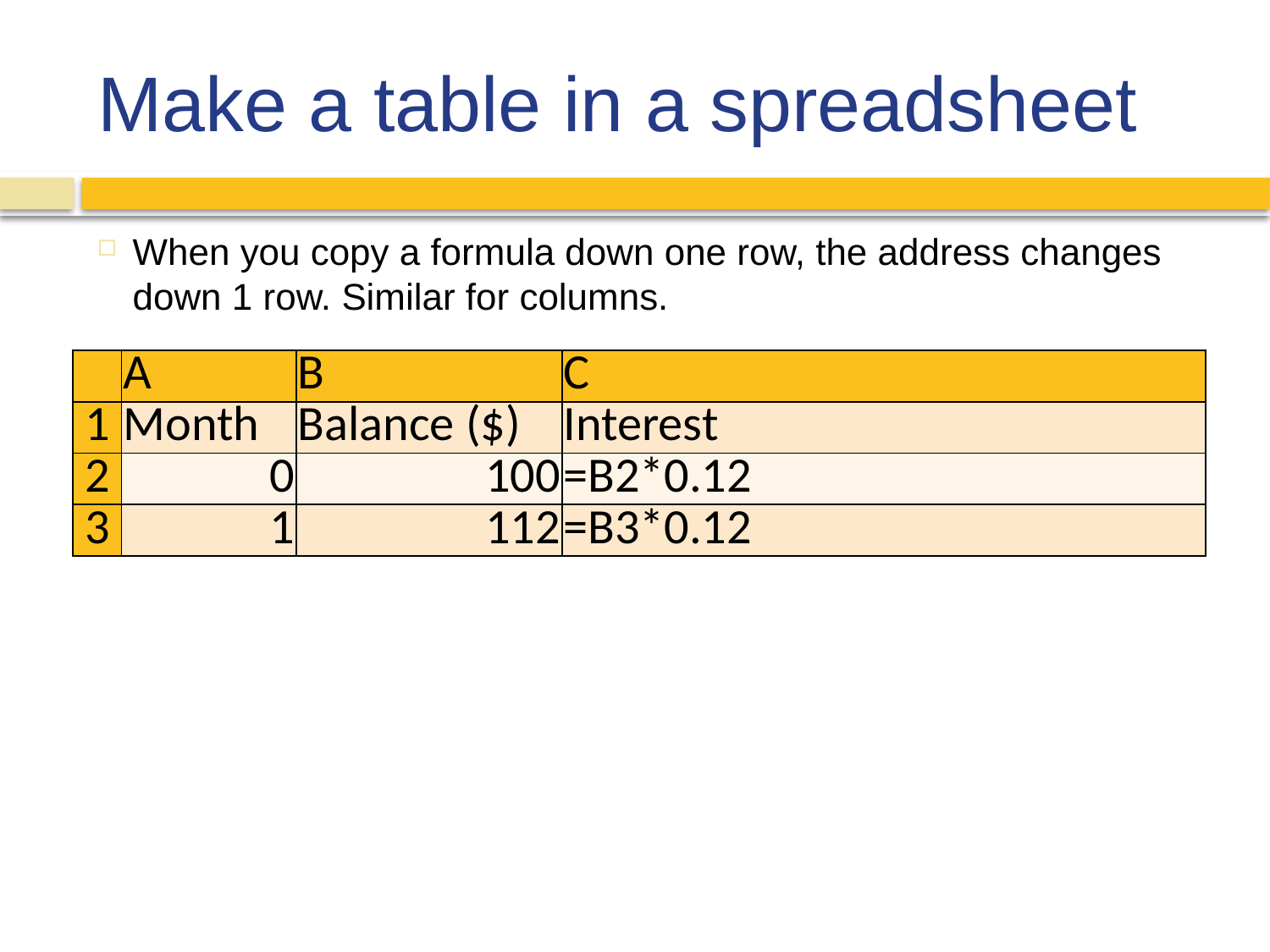

# Make a table in a spreadsheet
When you copy a formula down one row, the address changes down 1 row. Similar for columns.
|  | A | B | C |
| --- | --- | --- | --- |
| 1 | Month | Balance ($) | Interest |
| 2 | 0 | 100 | =B2\*0.12 |
| 3 | 1 | 112 | =B3\*0.12 |